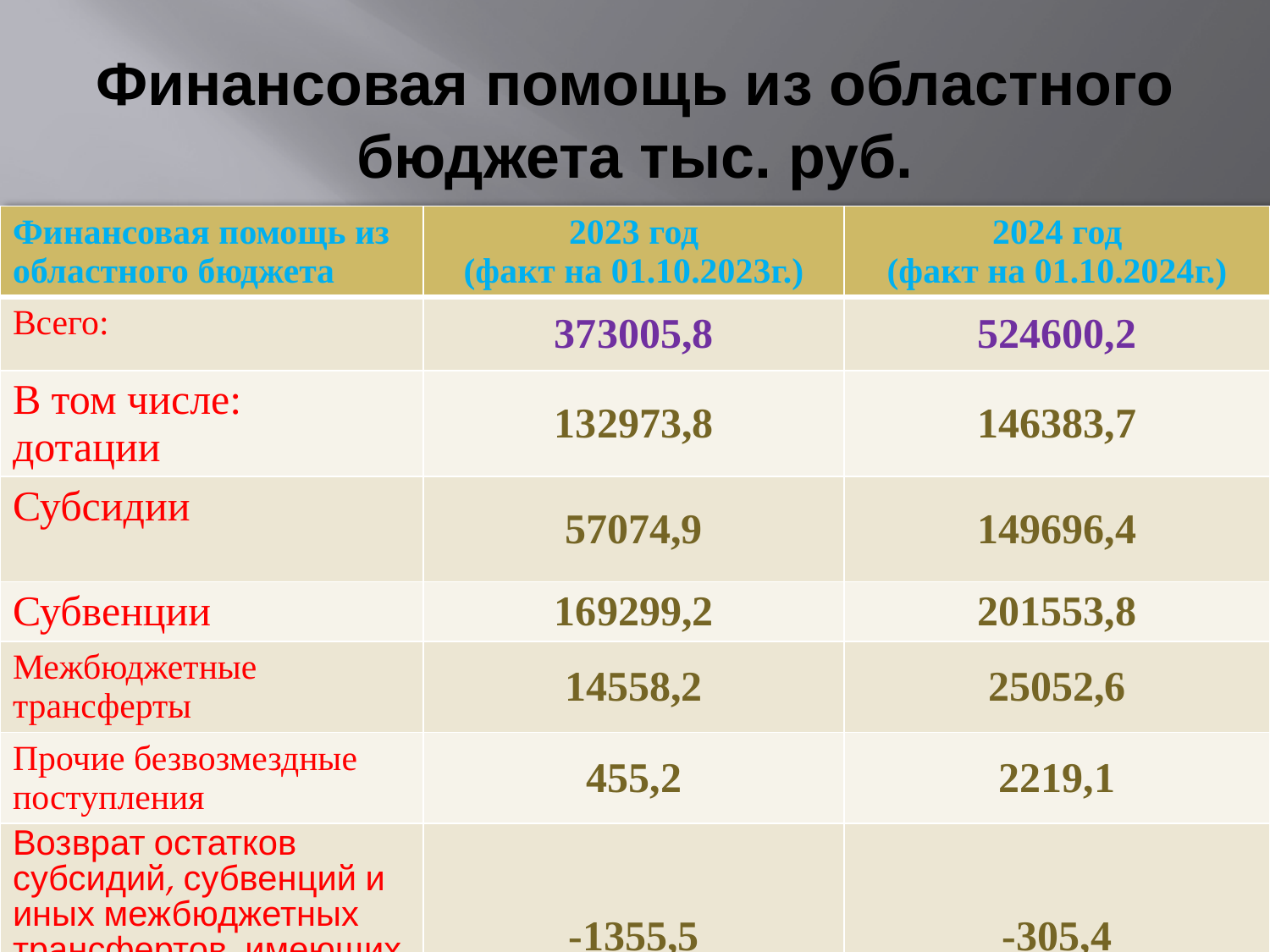

# Финансовая помощь из областного бюджета тыс. руб.
| Финансовая помощь из областного бюджета | 2023 год (факт на 01.10.2023г.) | 2024 год (факт на 01.10.2024г.) |
| --- | --- | --- |
| Всего: | 373005,8 | 524600,2 |
| В том числе: дотации | 132973,8 | 146383,7 |
| Субсидии | 57074,9 | 149696,4 |
| Субвенции | 169299,2 | 201553,8 |
| Межбюджетные трансферты | 14558,2 | 25052,6 |
| Прочие безвозмездные поступления | 455,2 | 2219,1 |
| Возврат остатков субсидий, субвенций и иных межбюджетных трансфертов, имеющих целевое назначение, прошлых лет | -1355,5 | -305,4 |